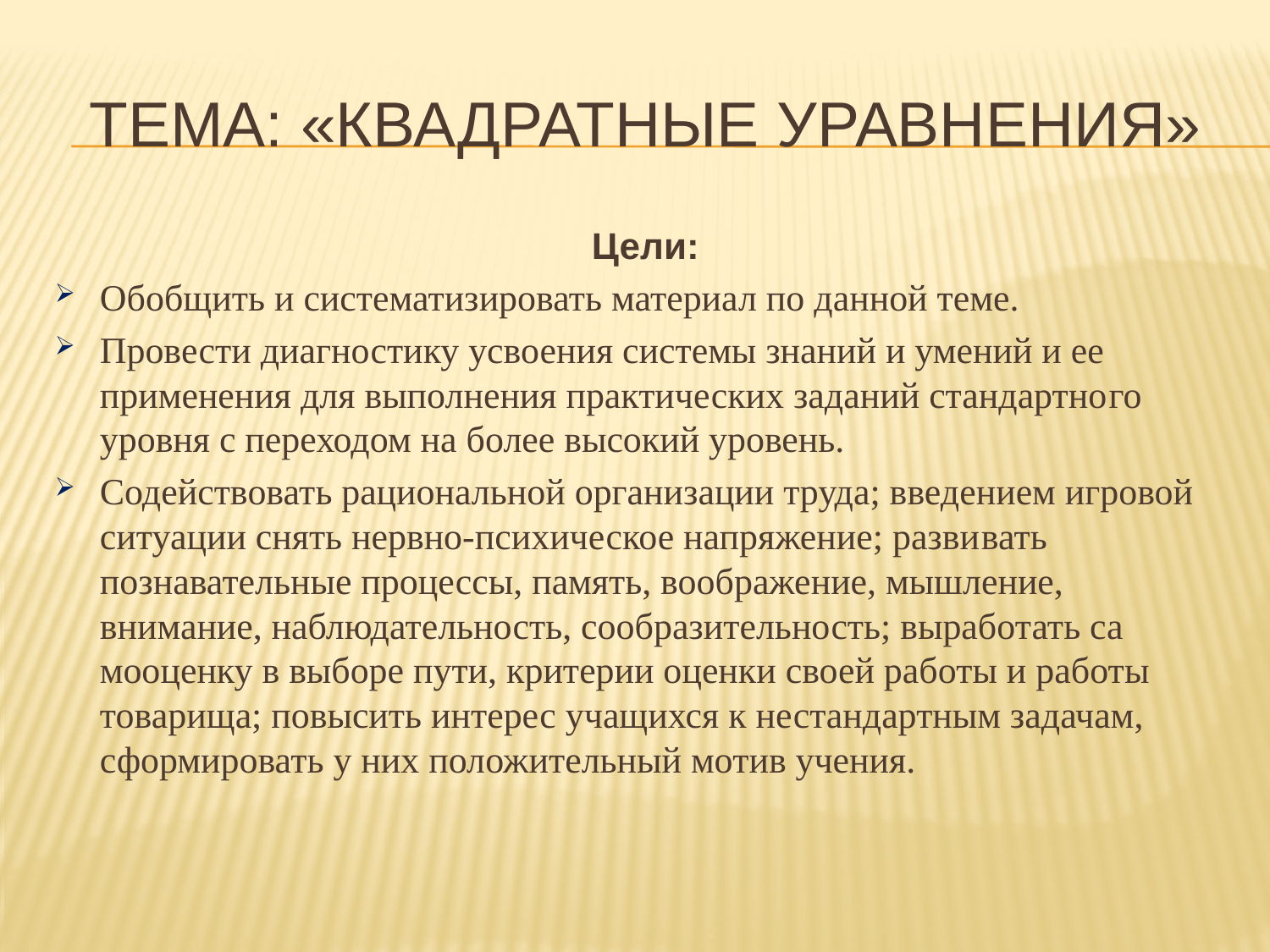

# Тема: «квадратные уравнения»
Цели:
Обобщить и систематизировать материал по данной теме.
Провести диагностику усвоения системы знаний и умений и ее применения для выполнения практических заданий стандартно­го уровня с переходом на более высокий уровень.
Содействовать рациональной организации труда; введением игровой ситуации снять нервно-психическое напряжение; разви­вать познавательные процессы, память, воображение, мышление, внимание, наблюдательность, сообразительность; выработать са­мооценку в выборе пути, критерии оценки своей работы и работы товарища; повысить интерес учащихся к нестандартным задачам, сформировать у них положительный мотив учения.